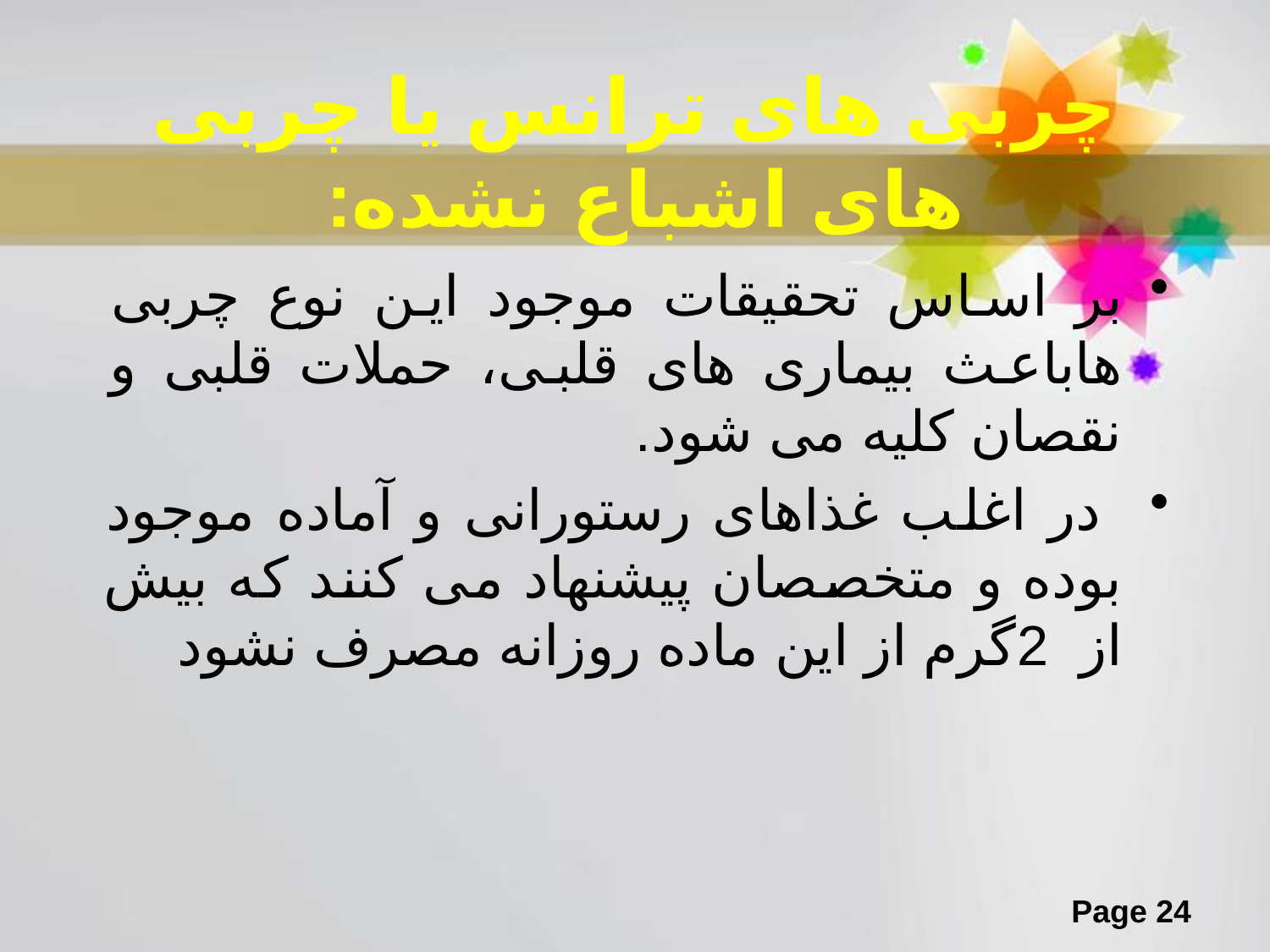

# چربی های ترانس یا چربی های اشباع نشده:
بر اساس تحقیقات موجود این نوع چربی هاباعث بیماری های قلبی، حملات قلبی و نقصان کلیه می شود.
 در اغلب غذاهای رستورانی و آماده موجود بوده و متخصصان پیشنهاد می کنند که بیش از  2گرم از این ماده روزانه مصرف نشود